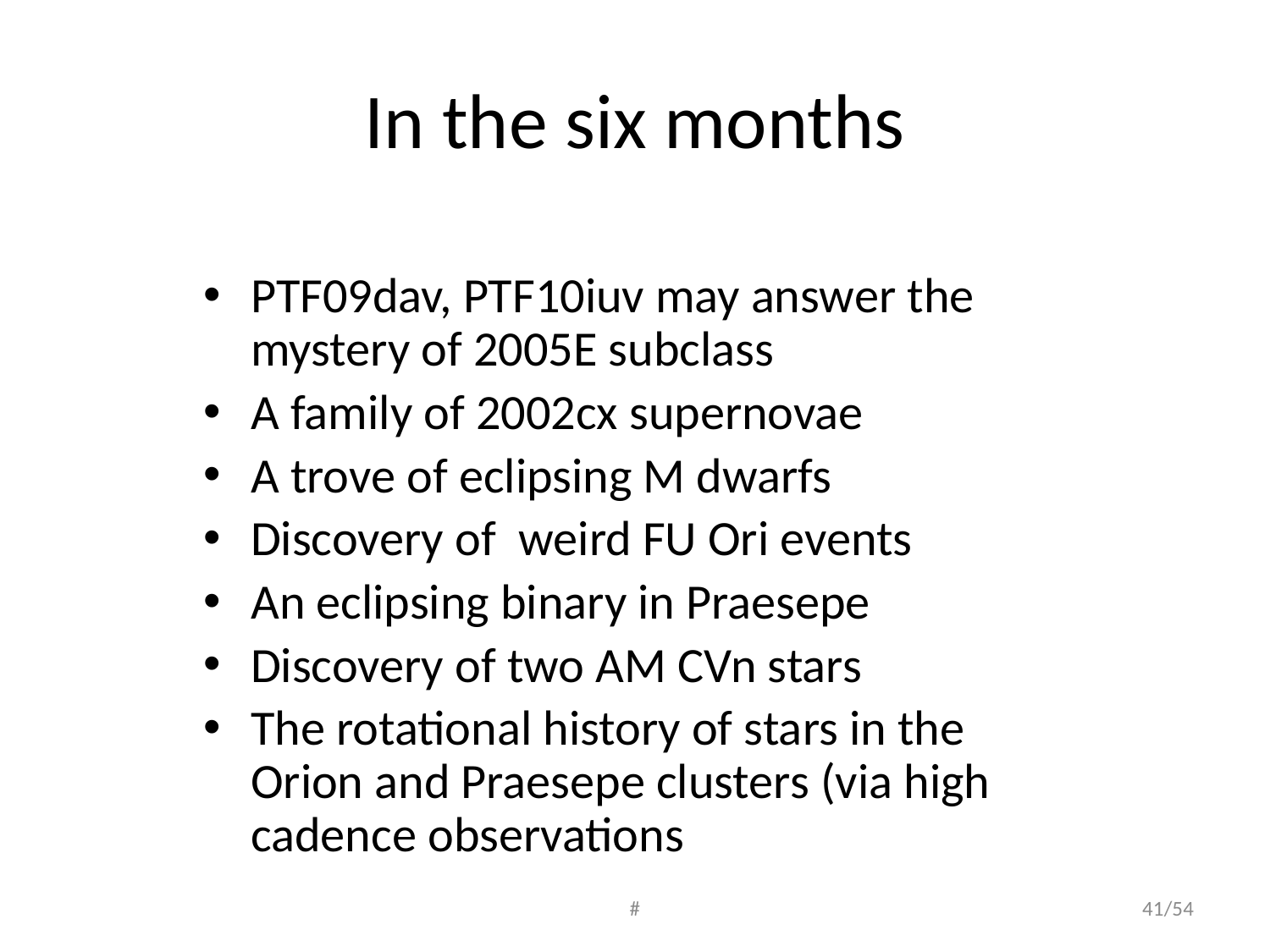

# In the six months

PTF09dav, PTF10iuv may answer the mystery of 2005E subclass
A family of 2002cx supernovae
A trove of eclipsing M dwarfs
Discovery of  weird FU Ori events
An eclipsing binary in Praesepe
Discovery of two AM CVn stars
The rotational history of stars in the Orion and Praesepe clusters (via high cadence observations

#
41/54